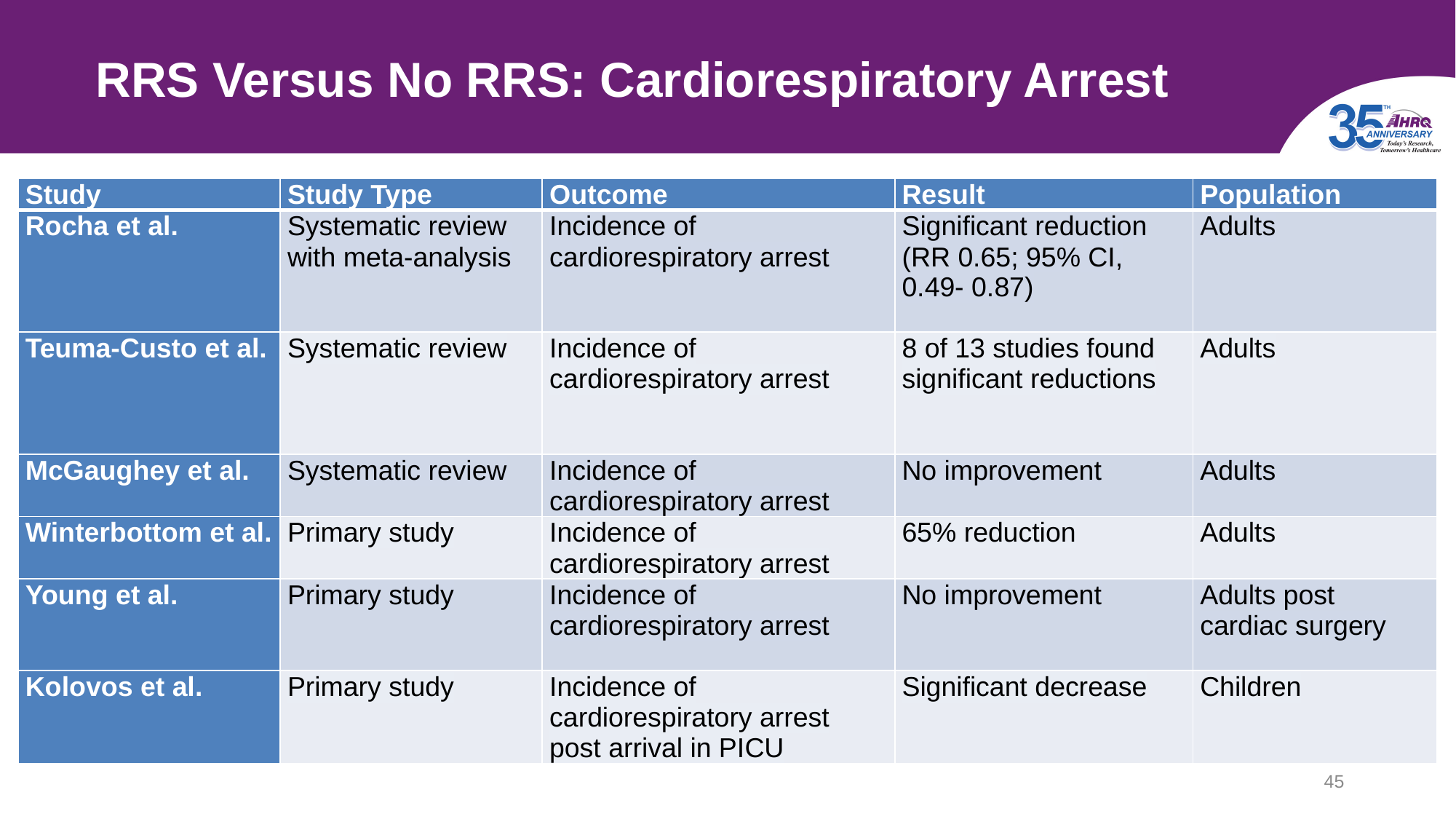

# RRS Versus No RRS: Cardiorespiratory Arrest
| Study | Study Type | Outcome | Result | Population |
| --- | --- | --- | --- | --- |
| Rocha et al. | Systematic review with meta-analysis | Incidence of cardiorespiratory arrest | Significant reduction (RR 0.65; 95% CI, 0.49- 0.87) | Adults |
| Teuma-Custo et al. | Systematic review | Incidence of cardiorespiratory arrest | 8 of 13 studies found significant reductions | Adults |
| McGaughey et al. | Systematic review | Incidence of cardiorespiratory arrest | No improvement | Adults |
| Winterbottom et al. | Primary study | Incidence of cardiorespiratory arrest | 65% reduction | Adults |
| Young et al. | Primary study | Incidence of cardiorespiratory arrest | No improvement | Adults post cardiac surgery |
| Kolovos et al. | Primary study | Incidence of cardiorespiratory arrest post arrival in PICU | Significant decrease | Children |
45